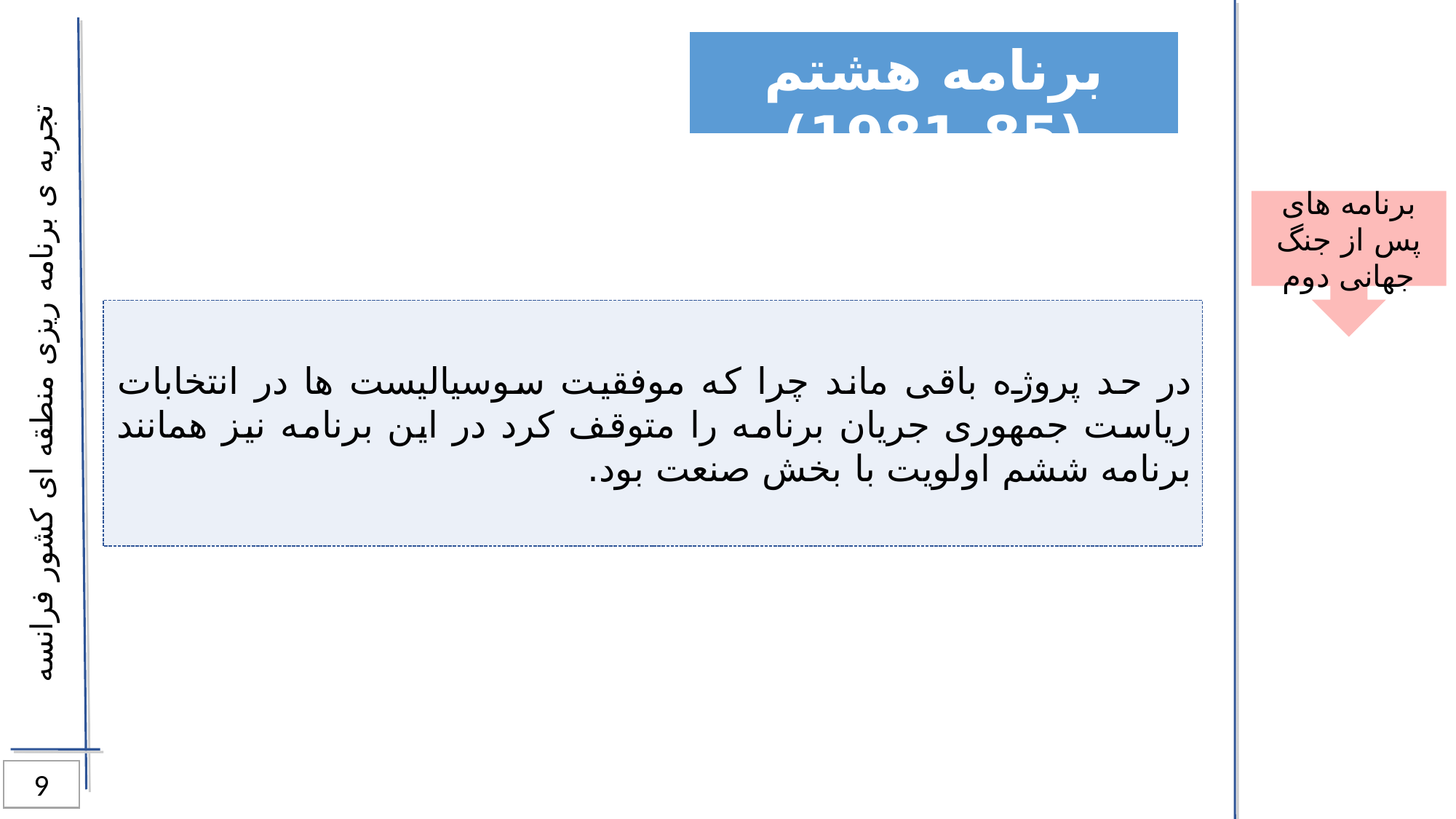

برنامه هشتم (85-1981)
برنامه های پس از جنگ جهانی دوم
در حد پروژه باقی ماند چرا که موفقیت سوسیالیست ها در انتخابات ریاست جمهوری جریان برنامه را متوقف کرد در این برنامه نیز همانند برنامه ششم اولویت با بخش صنعت بود.
تجربه ی برنامه ریزی منطقه ای کشور فرانسه

9